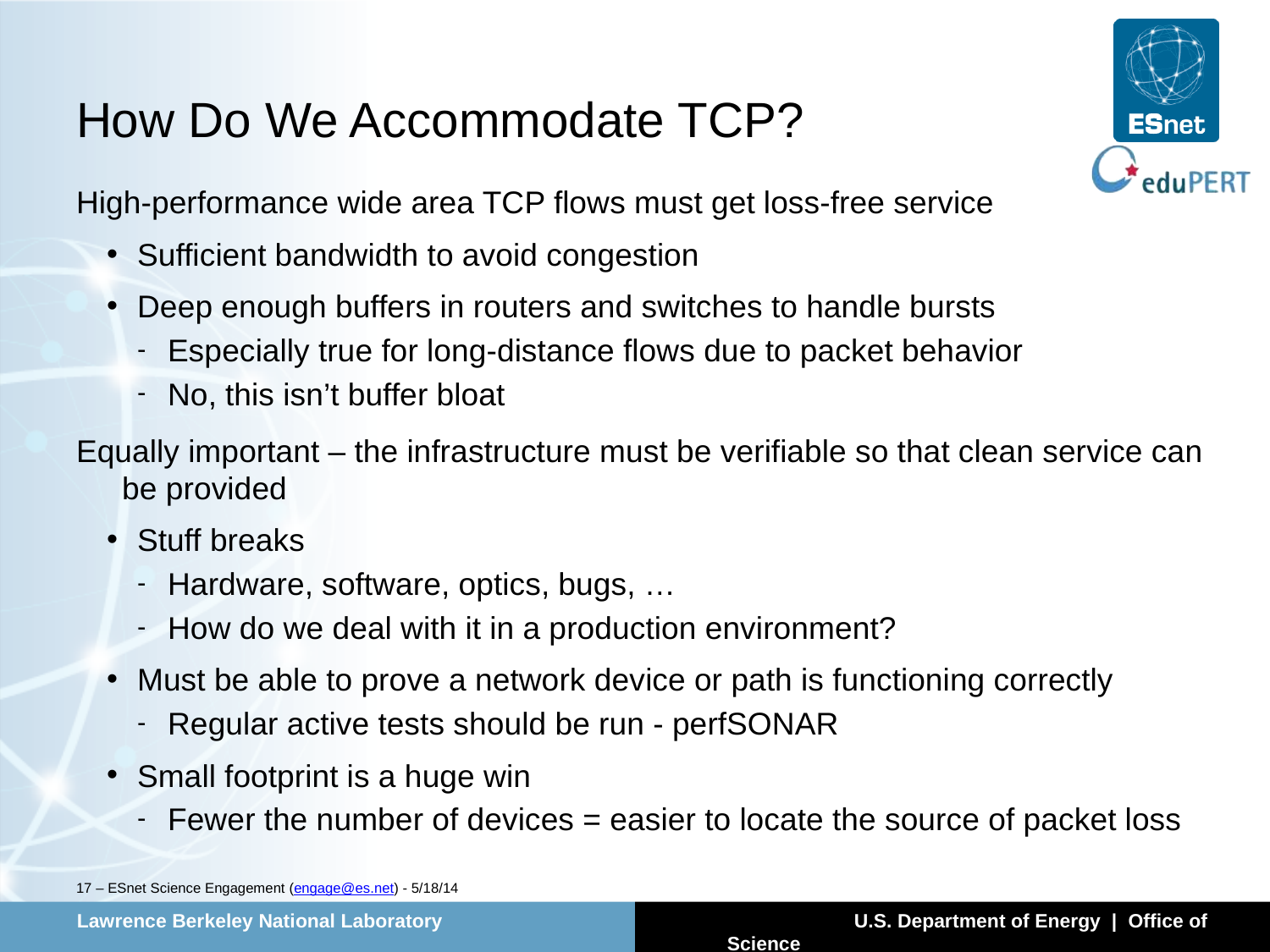

# How Do We Accommodate TCP?
High-performance wide area TCP flows must get loss-free service
Sufficient bandwidth to avoid congestion
Deep enough buffers in routers and switches to handle bursts
Especially true for long-distance flows due to packet behavior
No, this isn’t buffer bloat
Equally important – the infrastructure must be verifiable so that clean service can be provided
Stuff breaks
Hardware, software, optics, bugs, …
How do we deal with it in a production environment?
Must be able to prove a network device or path is functioning correctly
Regular active tests should be run - perfSONAR
Small footprint is a huge win
Fewer the number of devices = easier to locate the source of packet loss
17 – ESnet Science Engagement (engage@es.net) - 5/18/14